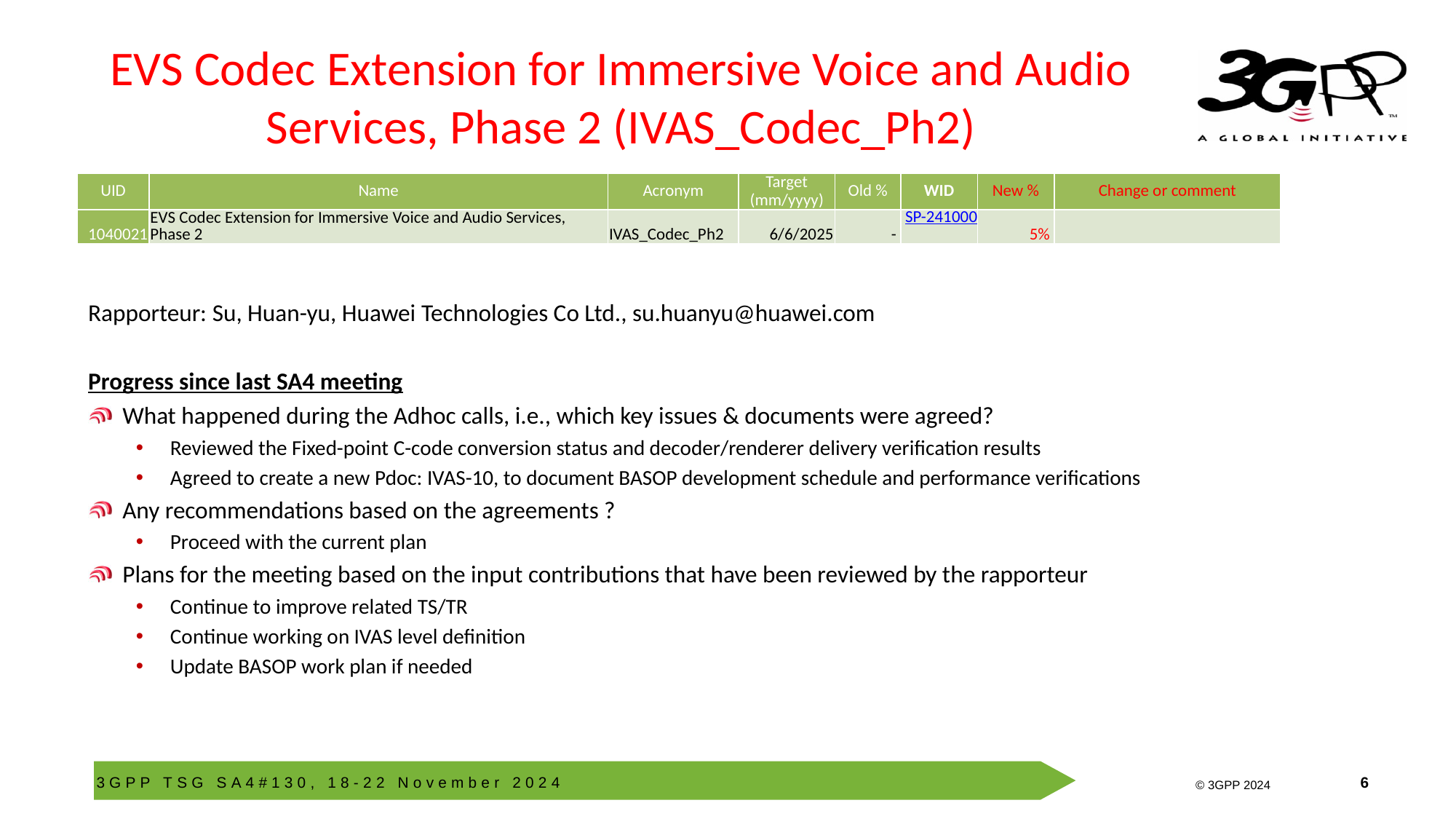

# EVS Codec Extension for Immersive Voice and Audio Services, Phase 2 (IVAS_Codec_Ph2)
| UID | Name | Acronym | Target (mm/yyyy) | Old % | WID | New % | Change or comment |
| --- | --- | --- | --- | --- | --- | --- | --- |
| 1040021 | EVS Codec Extension for Immersive Voice and Audio Services, Phase 2 | IVAS\_Codec\_Ph2 | 6/6/2025 | - | SP-241000 | 5% |  |
Rapporteur: Su, Huan-yu, Huawei Technologies Co Ltd., su.huanyu@huawei.com

Progress since last SA4 meeting
What happened during the Adhoc calls, i.e., which key issues & documents were agreed?
Reviewed the Fixed-point C-code conversion status and decoder/renderer delivery verification results
Agreed to create a new Pdoc: IVAS-10, to document BASOP development schedule and performance verifications
Any recommendations based on the agreements ?
Proceed with the current plan
Plans for the meeting based on the input contributions that have been reviewed by the rapporteur
Continue to improve related TS/TR
Continue working on IVAS level definition
Update BASOP work plan if needed